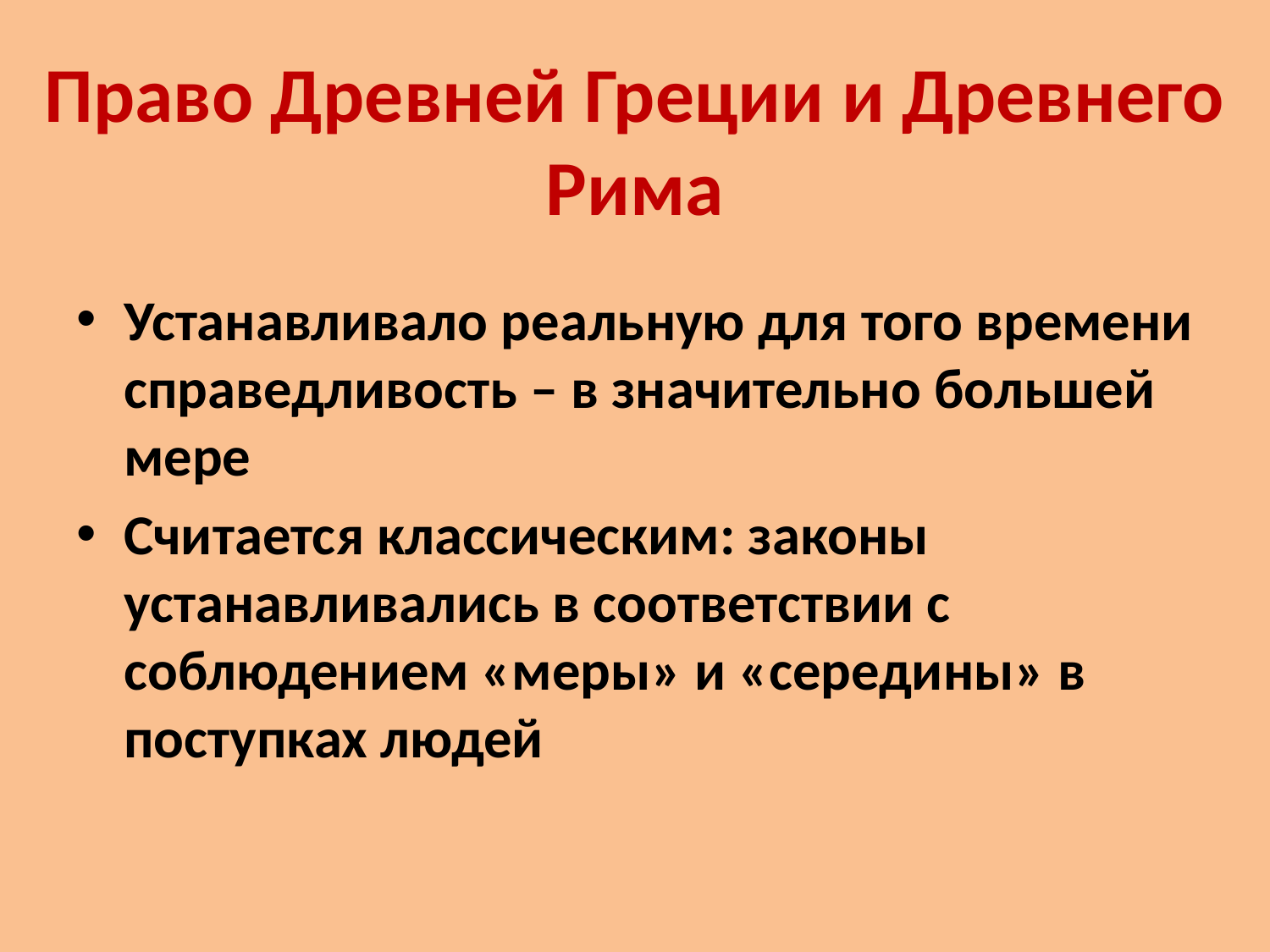

# Право Древней Греции и Древнего Рима
Устанавливало реальную для того времени справедливость – в значительно большей мере
Считается классическим: законы устанавливались в соответствии с соблюдением «меры» и «середины» в поступках людей